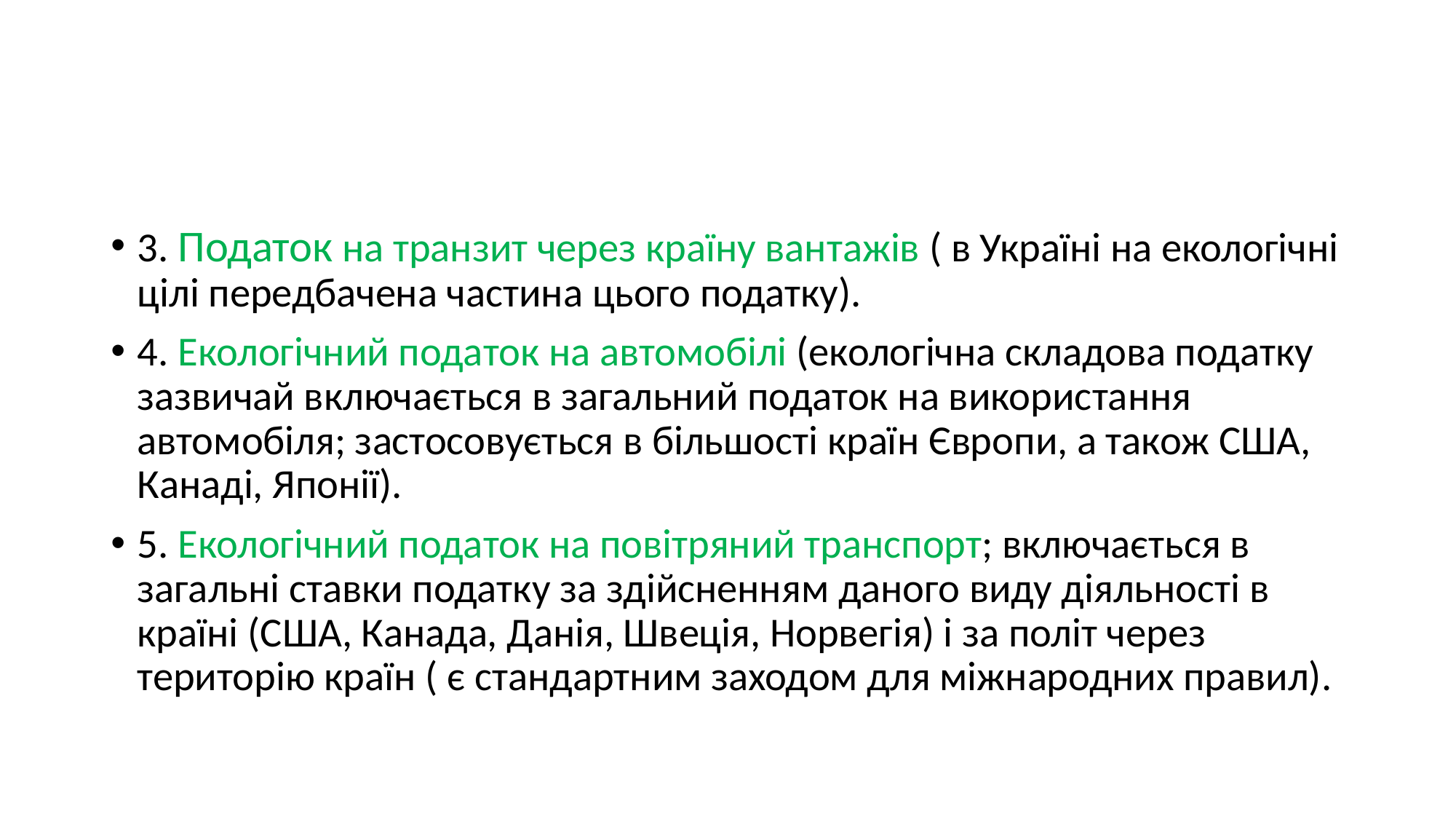

#
3. Податок на транзит через країну вантажів ( в Україні на екологічні цілі передбачена частина цього податку).
4. Екологічний податок на автомобілі (екологічна складова податку зазвичай включається в загальний податок на використання автомобіля; застосовується в більшості країн Європи, а також США, Канаді, Японії).
5. Екологічний податок на повітряний транспорт; включається в загальні ставки податку за здійсненням даного виду діяльності в країні (США, Канада, Данія, Швеція, Норвегія) і за політ через територію країн ( є стандартним заходом для міжнародних правил).